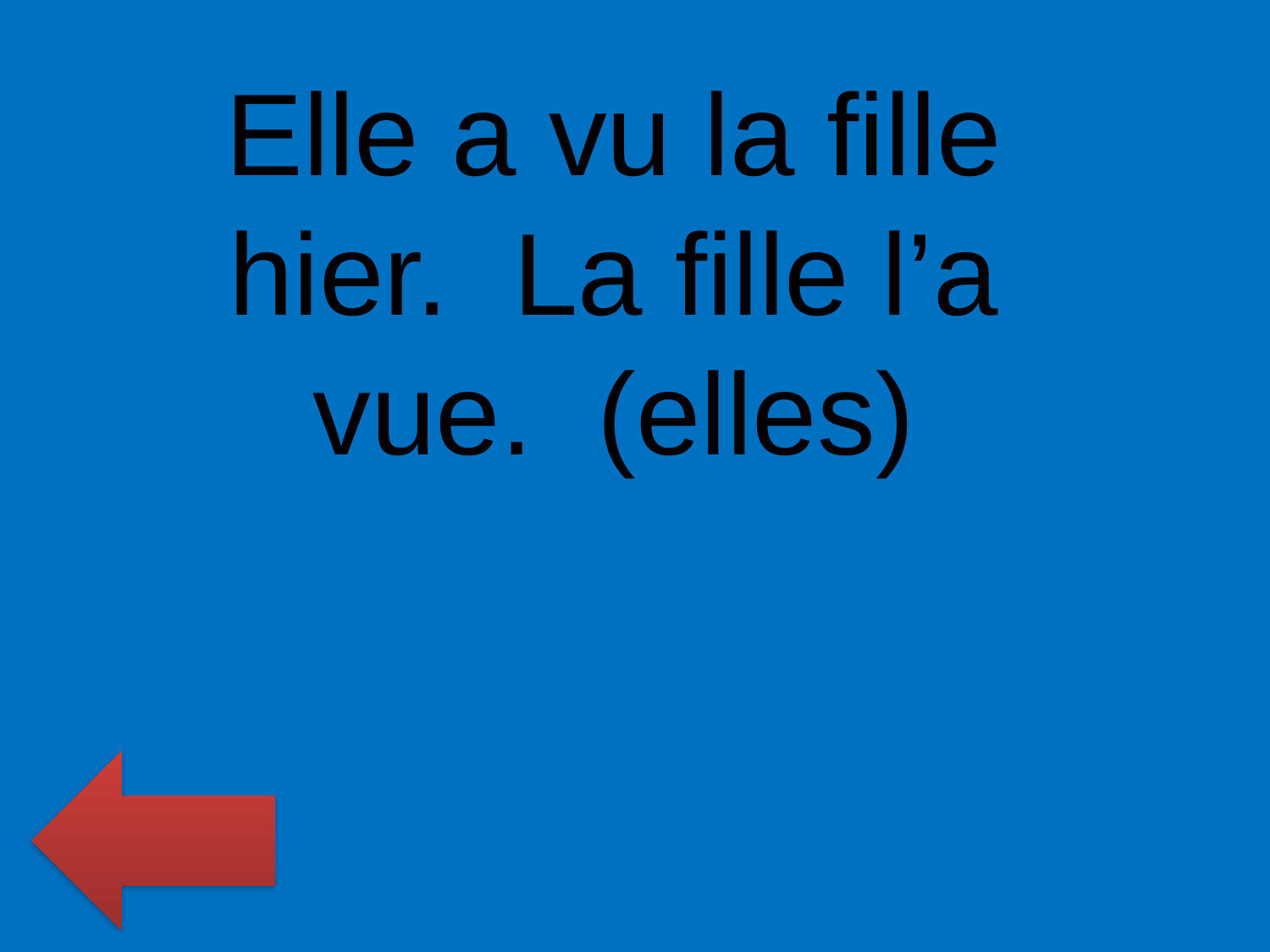

Elle a vu la fille hier.  La fille l’a vue.  (elles)